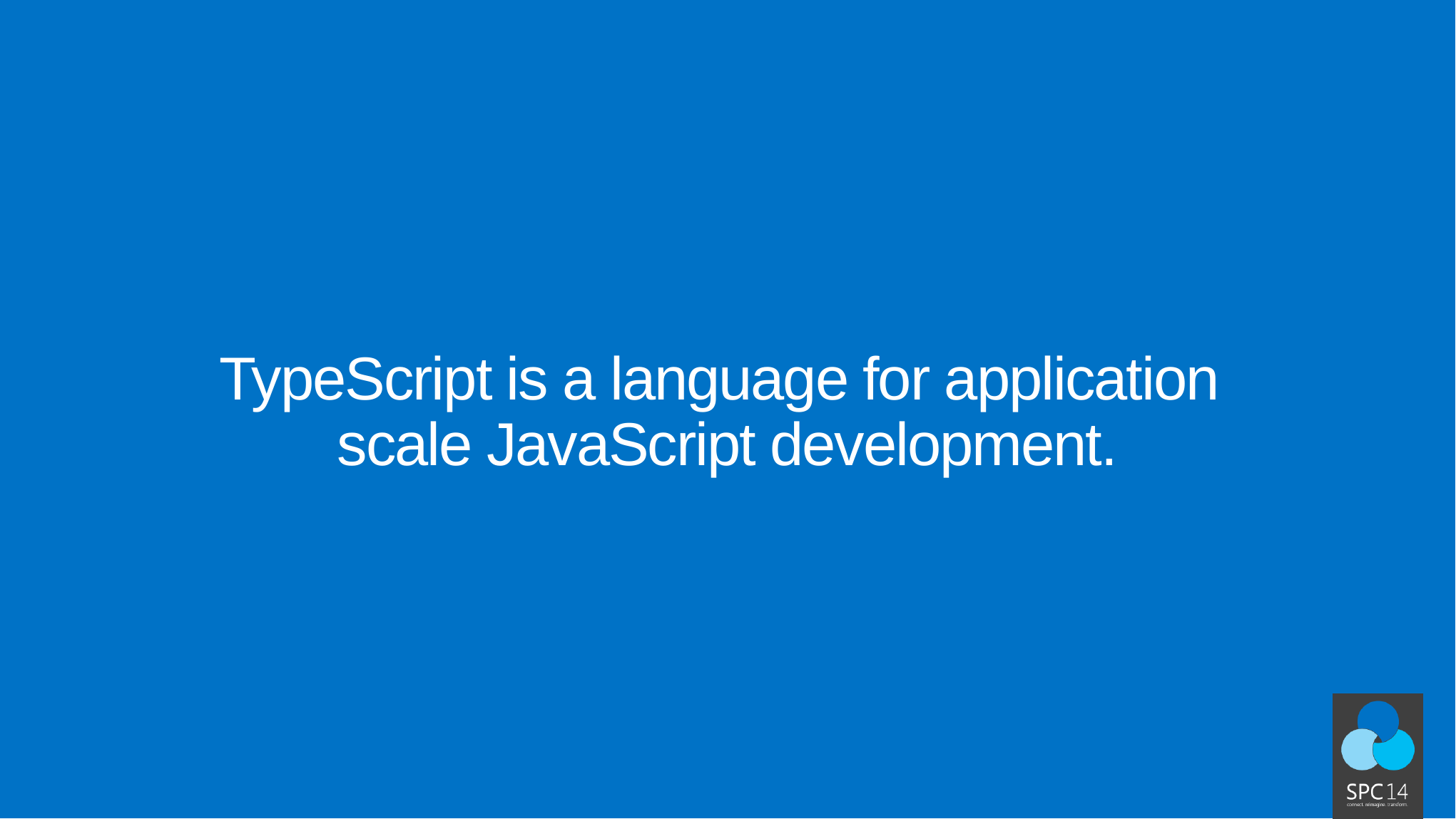

TypeScript is a language for application
scale JavaScript development.